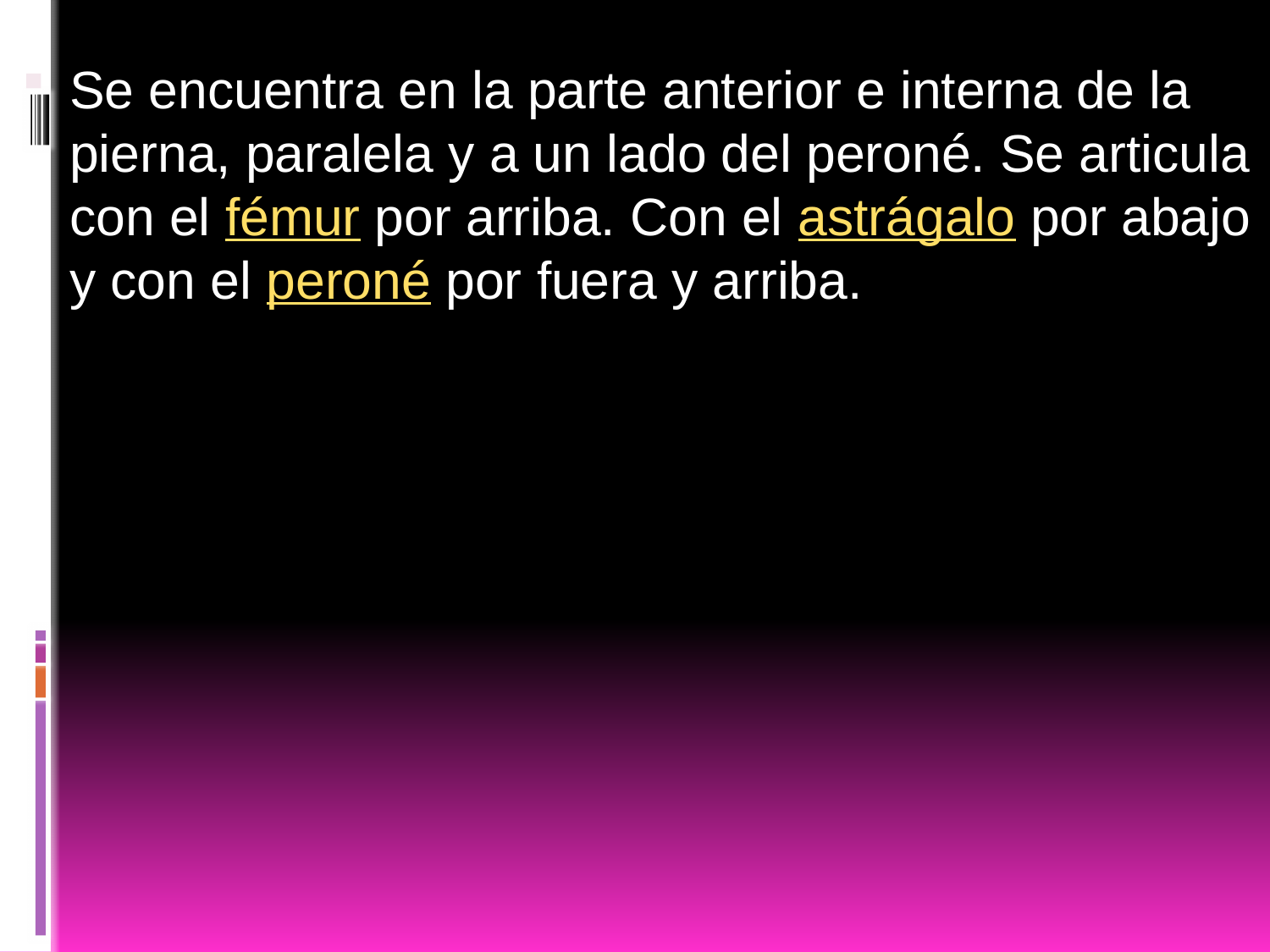

Se encuentra en la parte anterior e interna de la pierna, paralela y a un lado del peroné. Se articula con el fémur por arriba. Con el astrágalo por abajo y con el peroné por fuera y arriba.